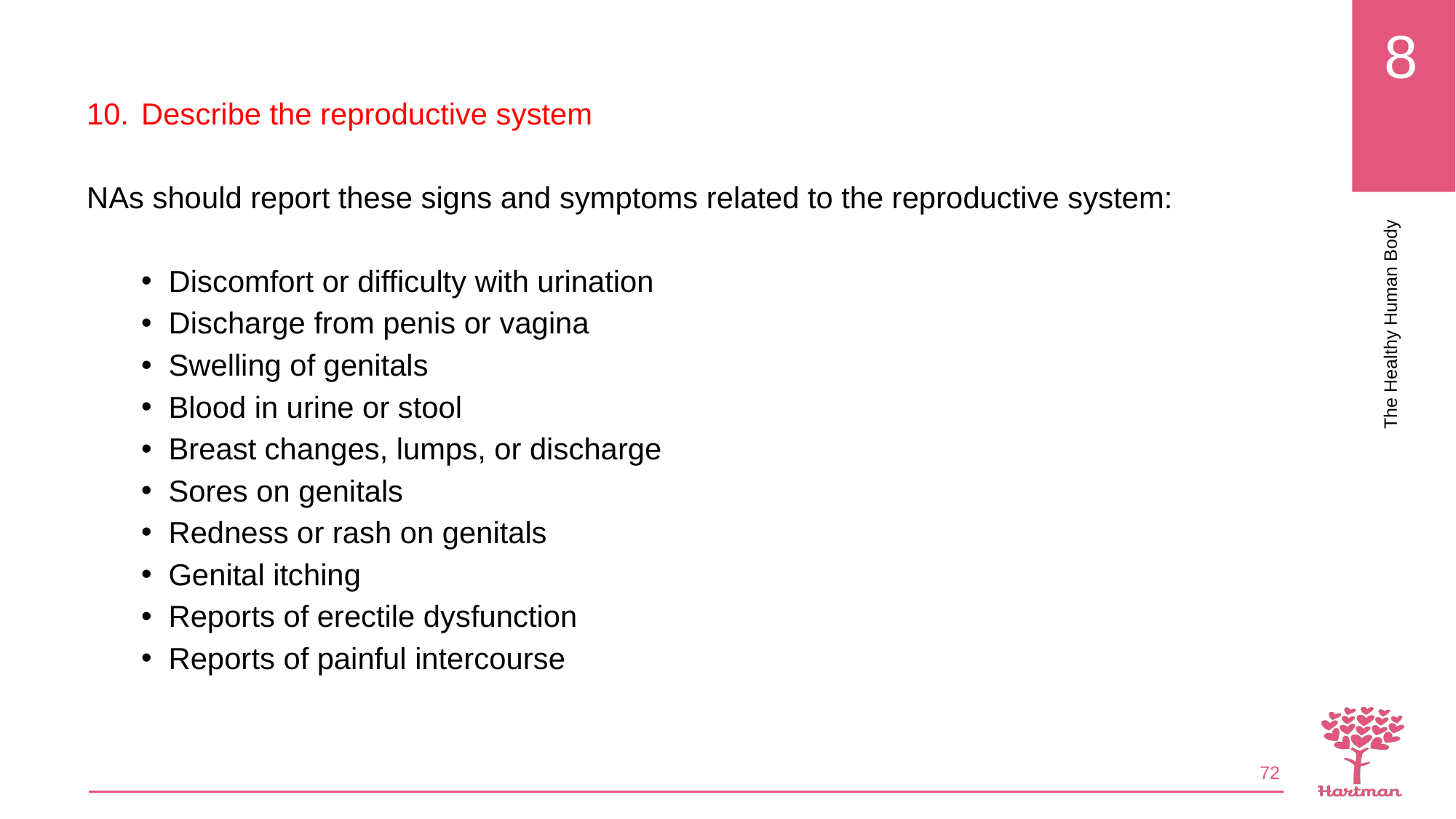

Describe the reproductive system

NAs should report these signs and symptoms related to the reproductive system:

Discomfort or difficulty with urination
Discharge from penis or vagina
Swelling of genitals
Blood in urine or stool
Breast changes, lumps, or discharge
Sores on genitals
Redness or rash on genitals
Genital itching
Reports of erectile dysfunction
Reports of painful intercourse
72